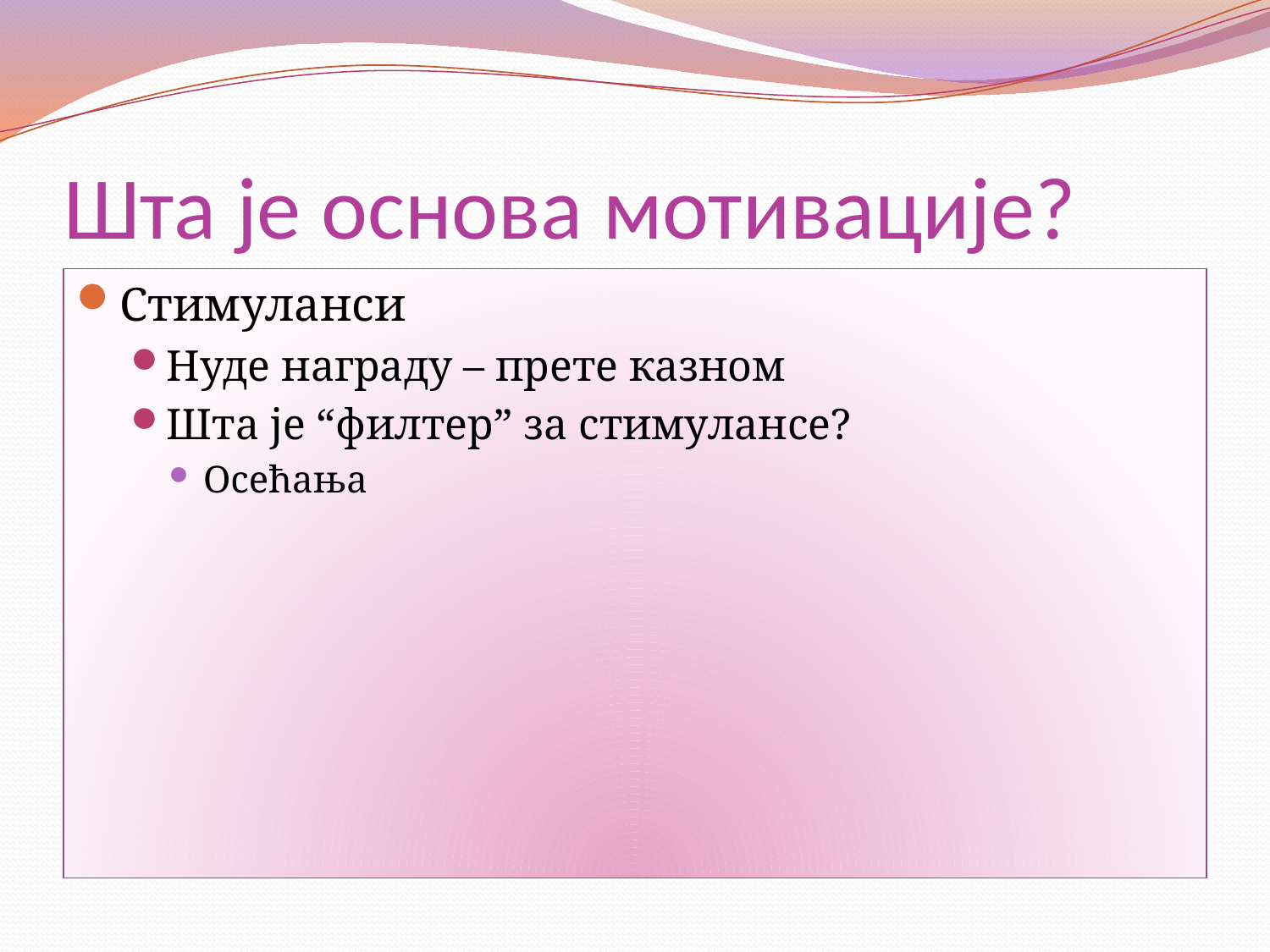

# Шта је основа мотивације?
Стимуланси
Нуде награду – прете казном
Шта је “филтер” за стимулансе?
Осећања